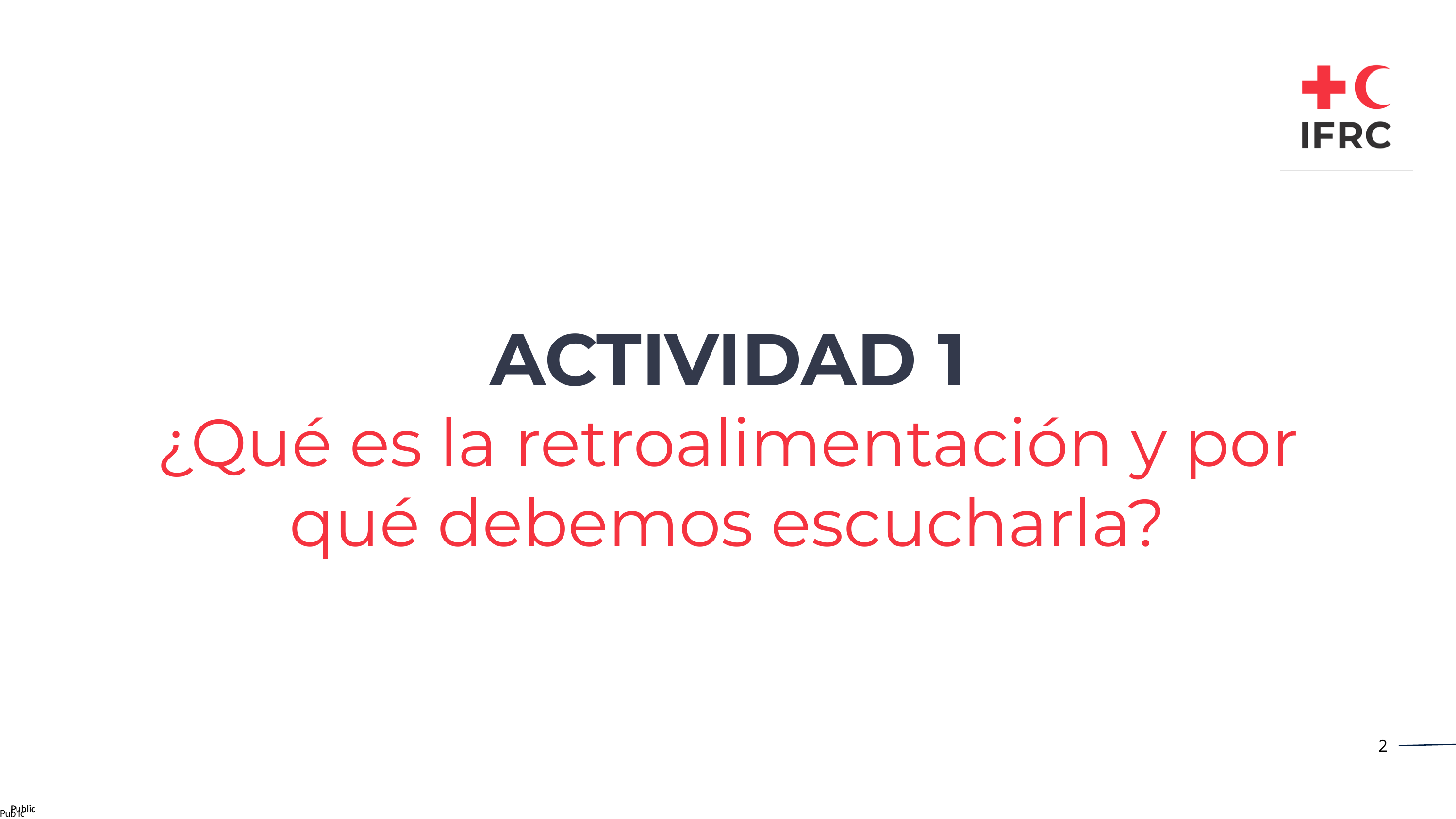

ACTIVIDAD 1
¿Qué es la retroalimentación y por qué debemos escucharla?